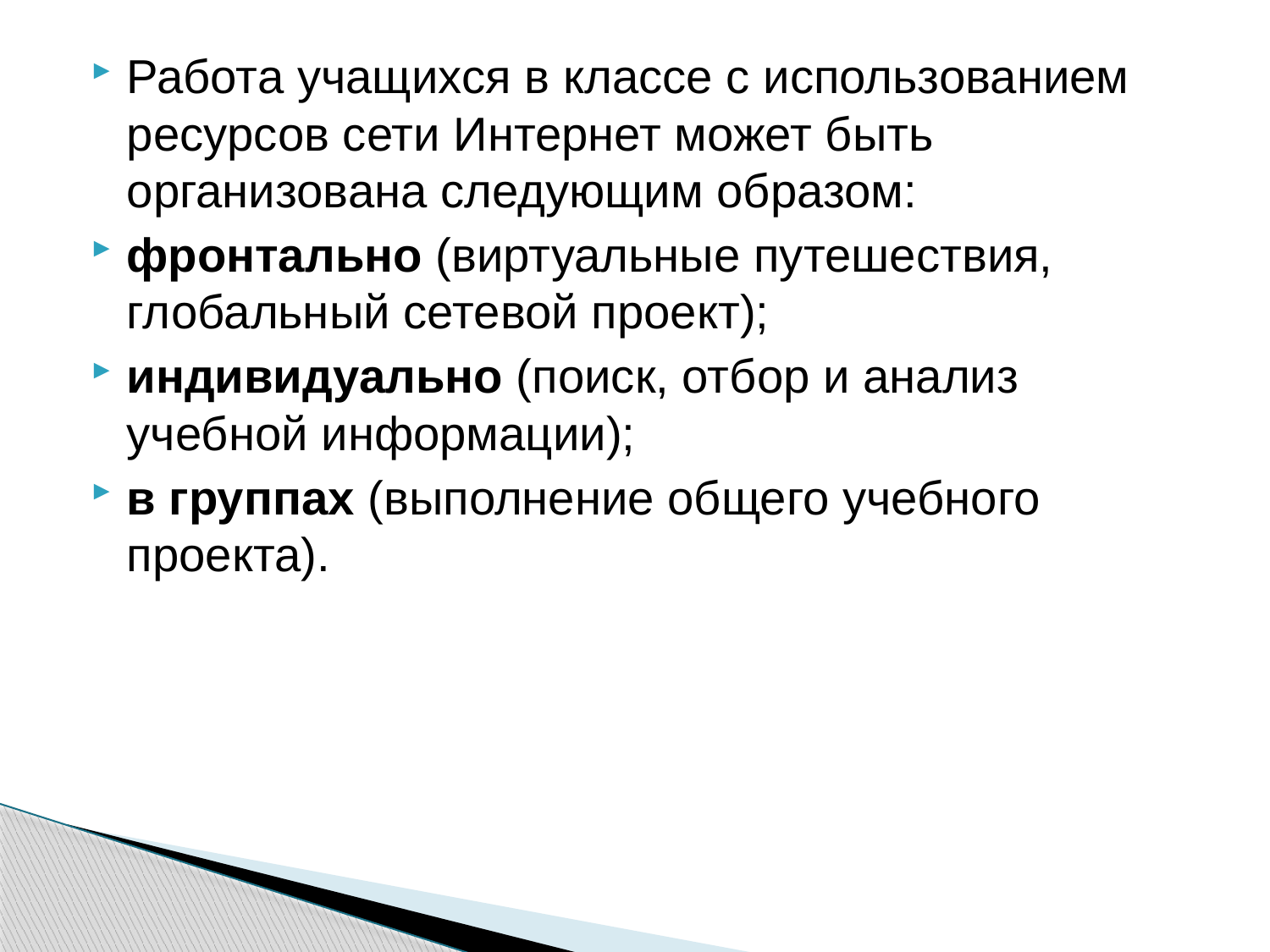

#
Работа учащихся в классе с использованием ресурсов сети Интернет может быть организована следующим образом:
фронтально (виртуальные путешествия, глобальный сетевой проект);
индивидуально (поиск, отбор и анализ учебной информации);
в группах (выполнение общего учебного проекта).